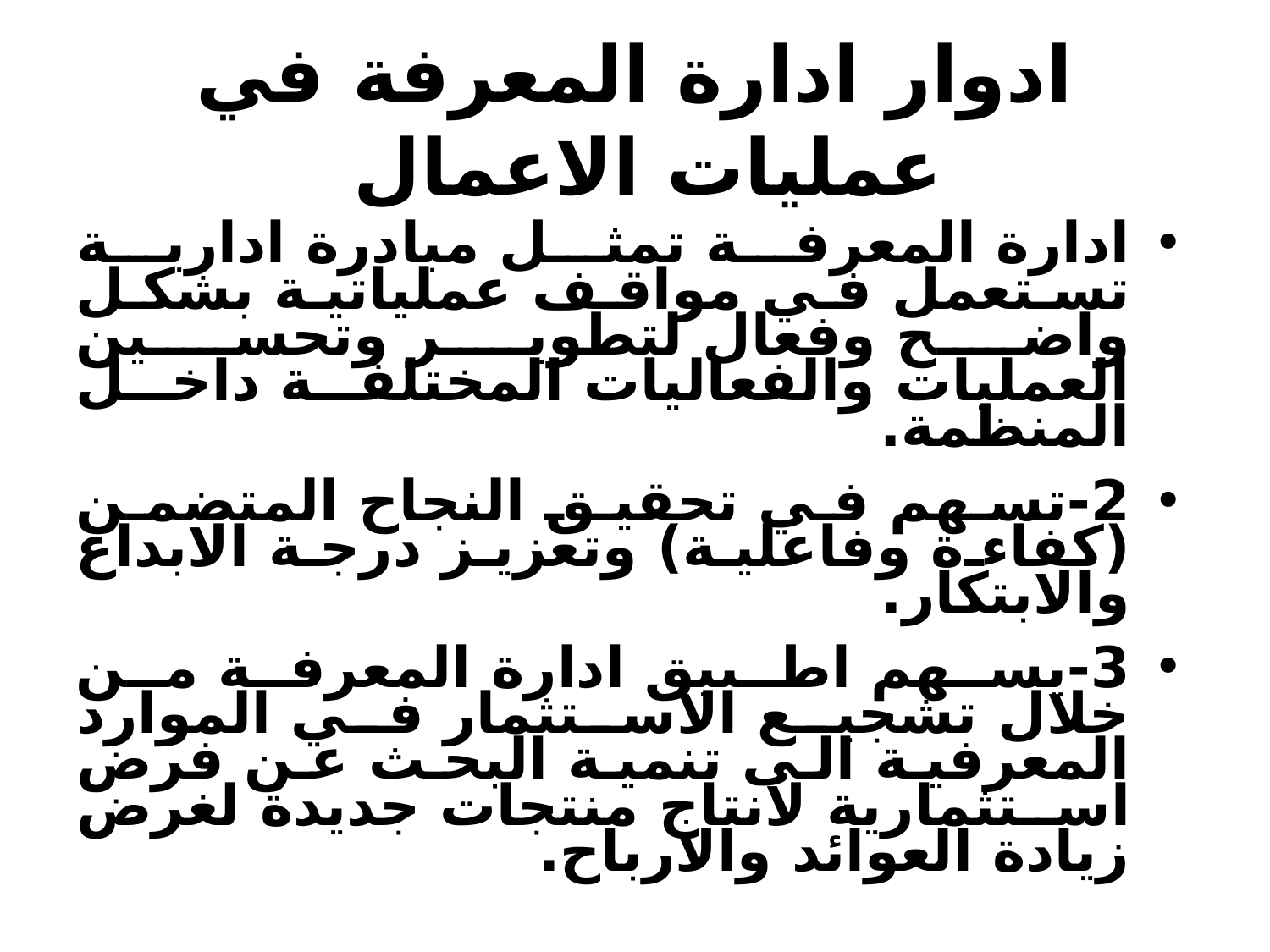

# ادوار ادارة المعرفة في عمليات الاعمال
ادارة المعرفة تمثل مبادرة ادارية تستعمل في مواقف عملياتية بشكل واضح وفعال لتطوير وتحسين العمليات والفعاليات المختلفة داخل المنظمة.
2-تسهم في تحقيق النجاح المتضمن (كفاءة وفاعلية) وتعزيز درجة الابداع والابتكار.
3-يسهم اطبيق ادارة المعرفة من خلال تشجيع الاستثمار في الموارد المعرفية الى تنمية البحث عن فرض استثمارية لانتاج منتجات جديدة لغرض زيادة العوائد والارباح.